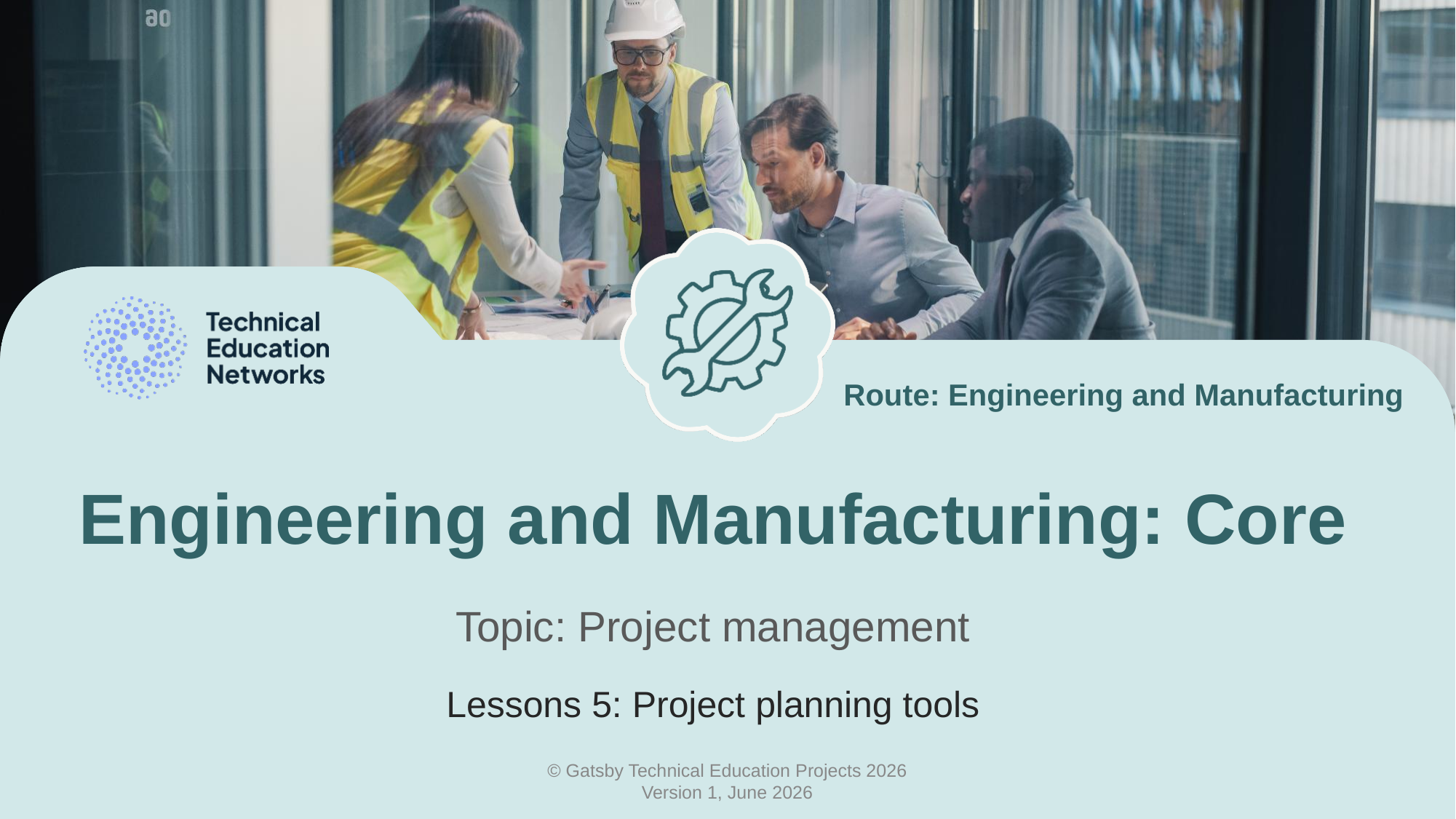

Route: Engineering and Manufacturing
# Engineering and Manufacturing: Core
Topic: Project management
Lessons 5: Project planning tools